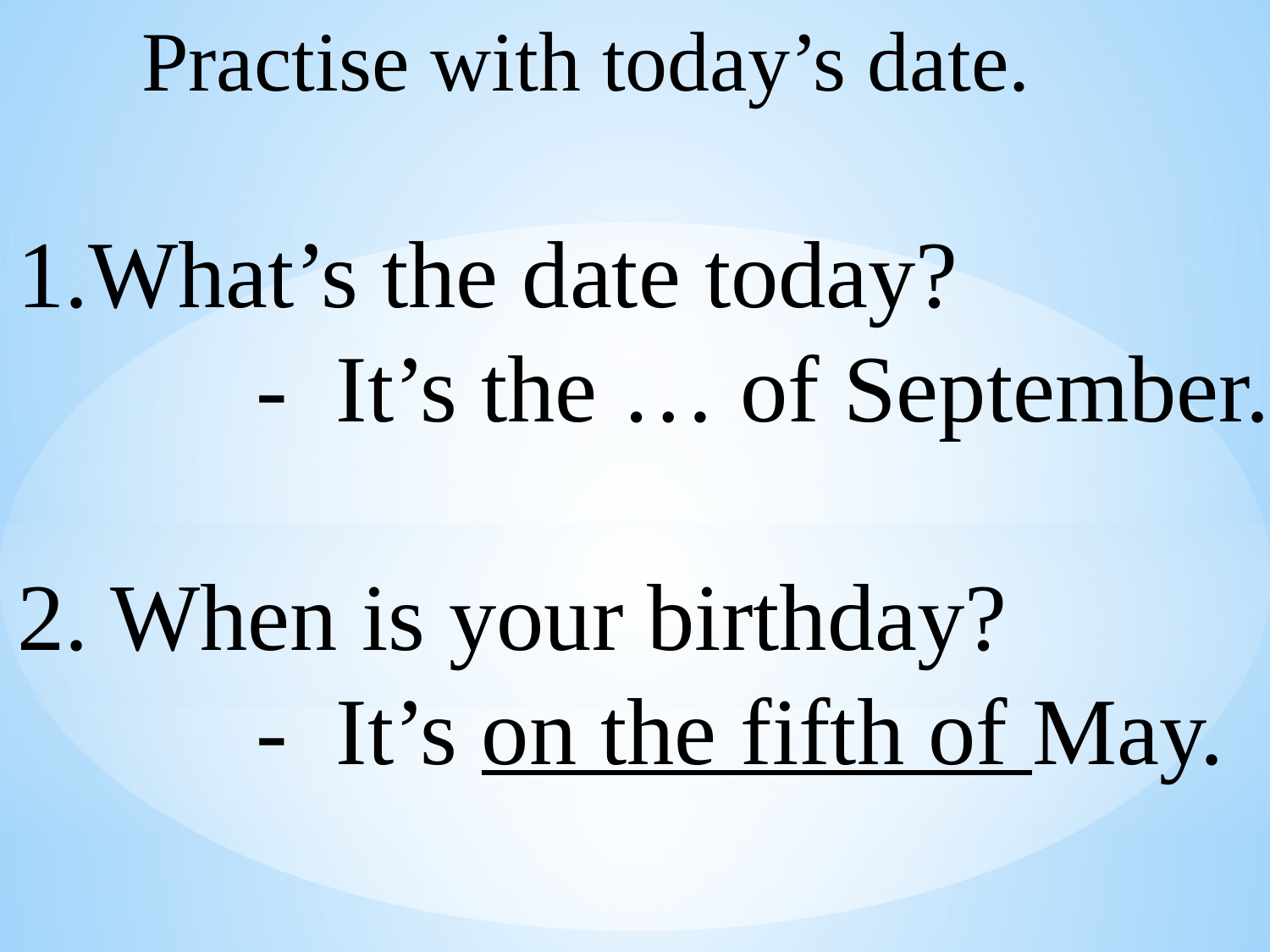

Practise with today’s date.
What’s the date today?
          -  It’s the … of September.

2. When is your birthday?
          -  It’s on the fifth of May.